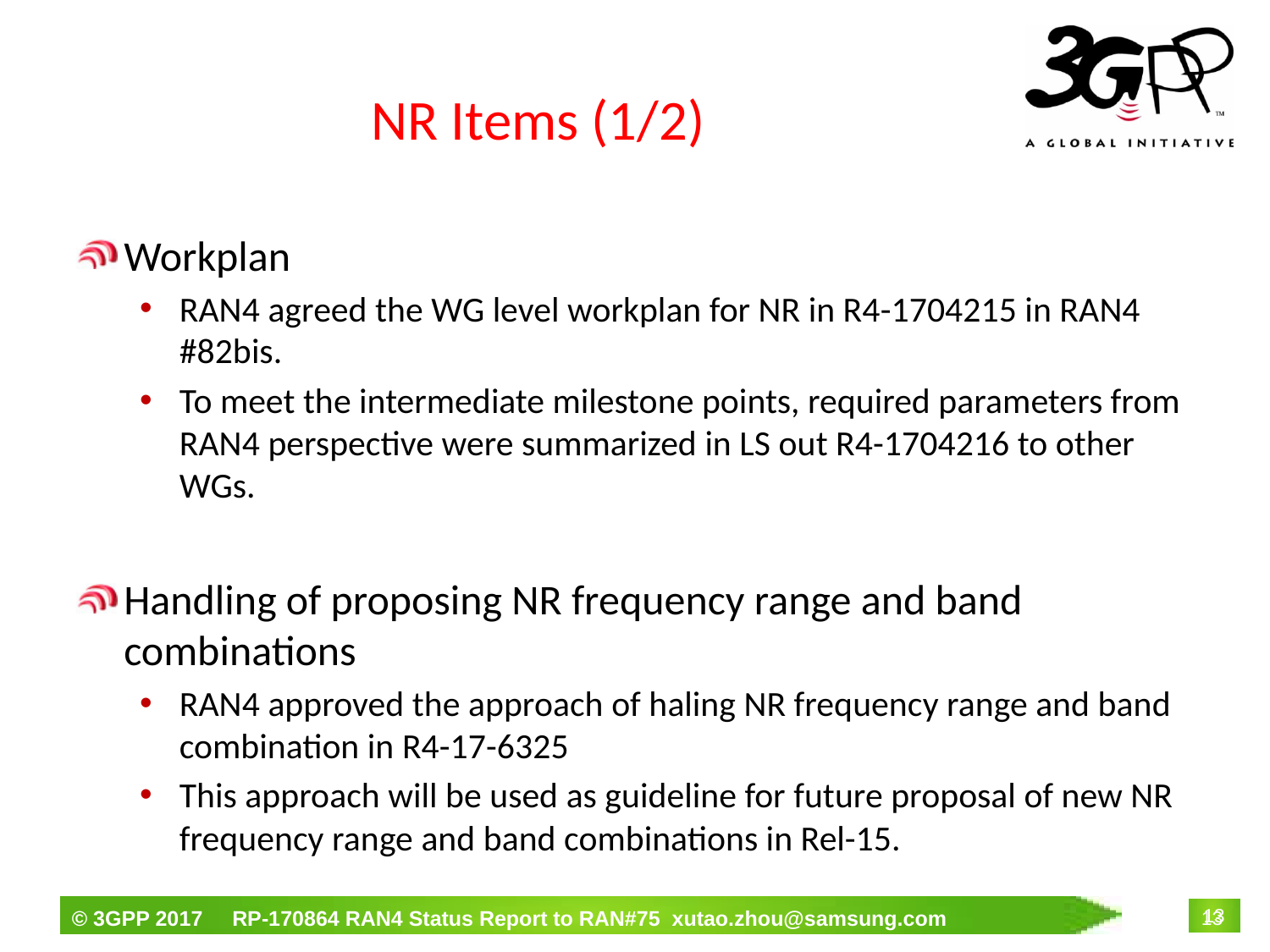

# NR Items (1/2)
Workplan
RAN4 agreed the WG level workplan for NR in R4-1704215 in RAN4 #82bis.
To meet the intermediate milestone points, required parameters from RAN4 perspective were summarized in LS out R4-1704216 to other WGs.

Handling of proposing NR frequency range and band combinations
RAN4 approved the approach of haling NR frequency range and band combination in R4-17-6325
This approach will be used as guideline for future proposal of new NR frequency range and band combinations in Rel-15.

13